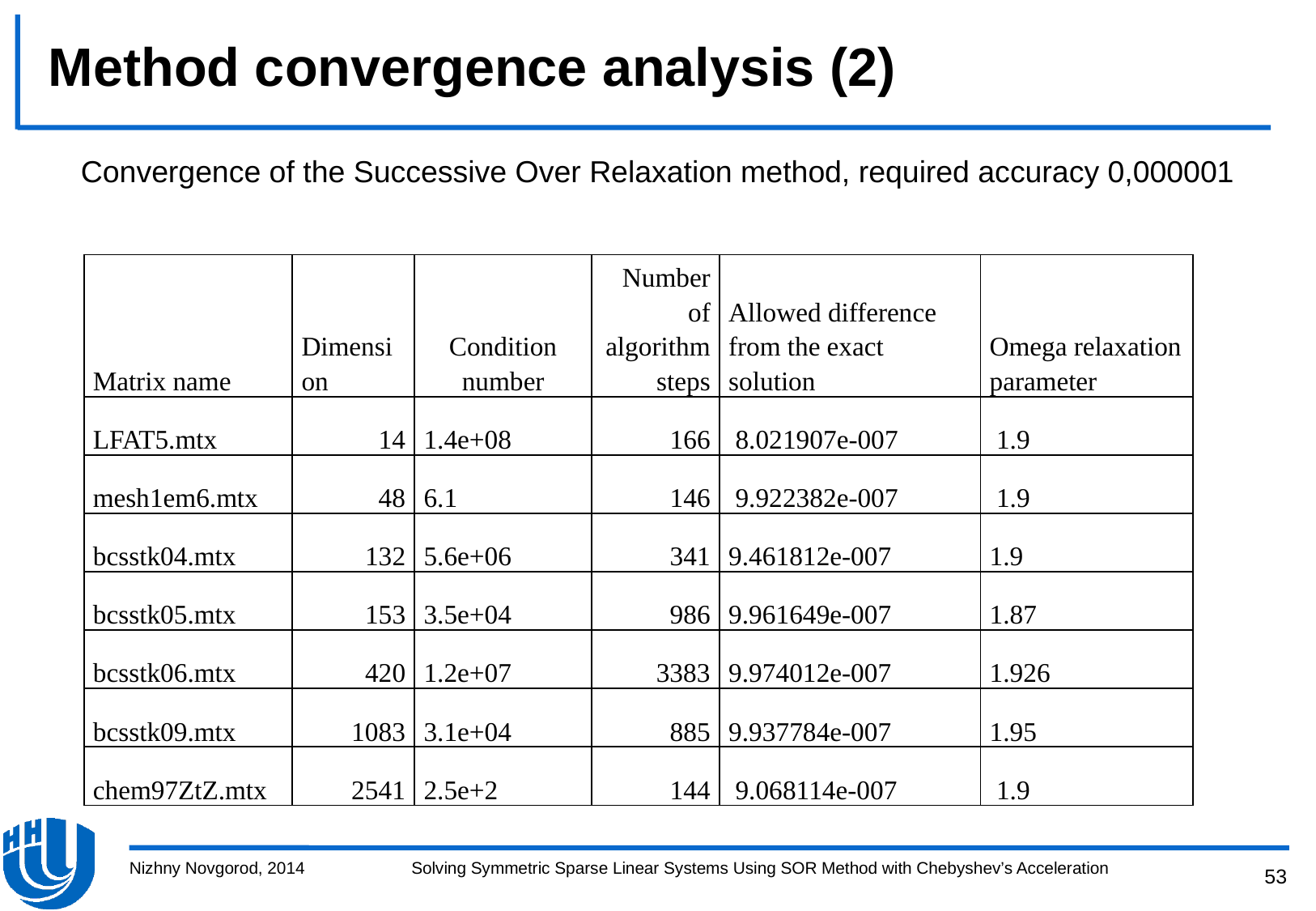

# Method convergence analysis (2)
Convergence of the Successive Over Relaxation method, required accuracy 0,000001
| Matrix name | Dimension | Condition number | Number of algorithm steps | Allowed difference from the exact solution | Omega relaxation parameter |
| --- | --- | --- | --- | --- | --- |
| LFAT5.mtx | 14 | 1.4e+08 | 166 | 8.021907e-007 | 1.9 |
| mesh1em6.mtx | 48 | 6.1 | 146 | 9.922382e-007 | 1.9 |
| bcsstk04.mtx | 132 | 5.6e+06 | 341 | 9.461812e-007 | 1.9 |
| bcsstk05.mtx | 153 | 3.5e+04 | 986 | 9.961649e-007 | 1.87 |
| bcsstk06.mtx | 420 | 1.2e+07 | 3383 | 9.974012e-007 | 1.926 |
| bcsstk09.mtx | 1083 | 3.1e+04 | 885 | 9.937784e-007 | 1.95 |
| chem97ZtZ.mtx | 2541 | 2.5e+2 | 144 | 9.068114e-007 | 1.9 |
Nizhny Novgorod, 2014
Solving Symmetric Sparse Linear Systems Using SOR Method with Chebyshev’s Acceleration